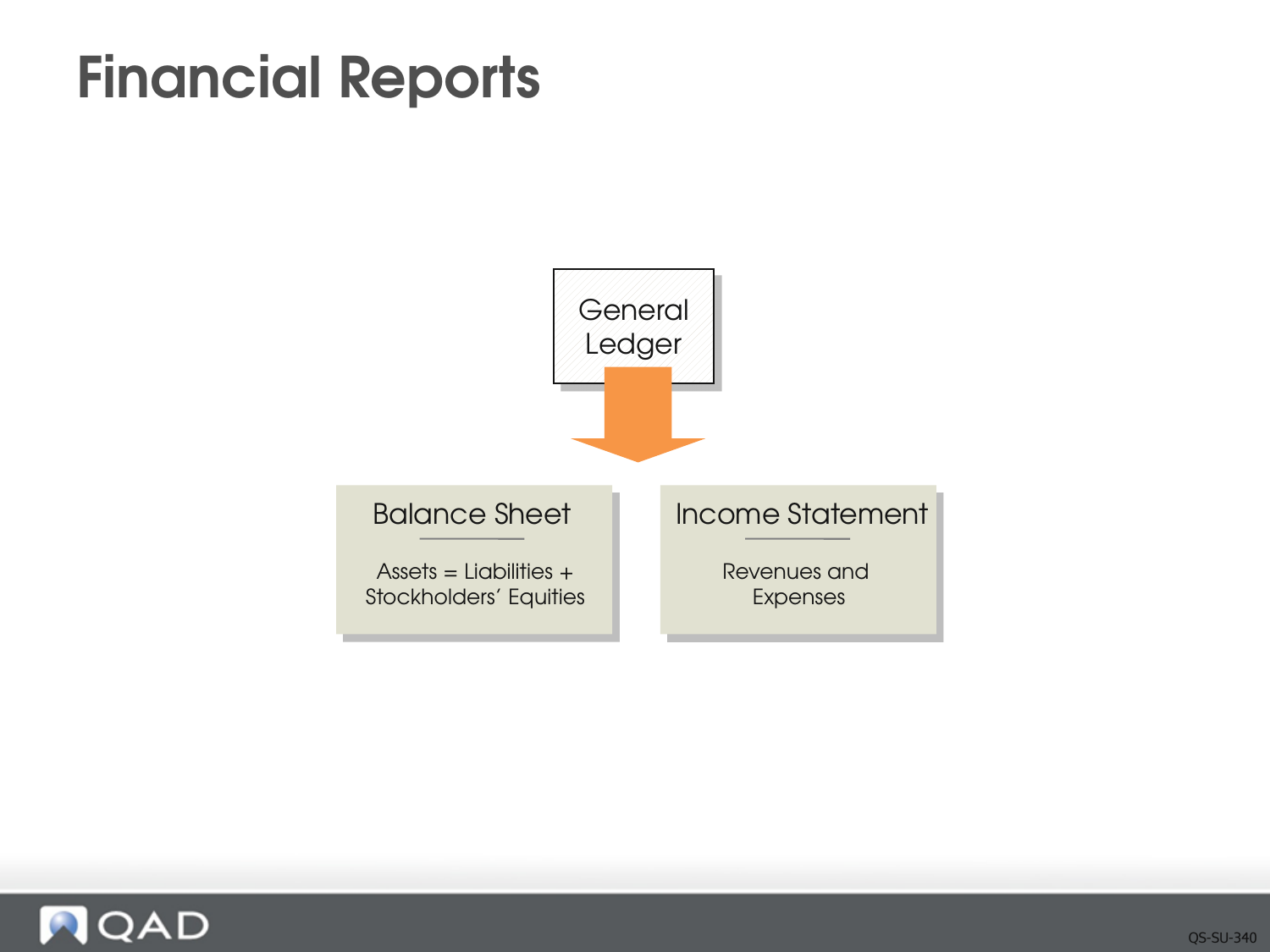

# Financial Reports
General
Ledger

Balance Sheet
Income Statement

Assets = Liabilities + Stockholders’ Equities
Revenues and
Expenses
QS-SU-340